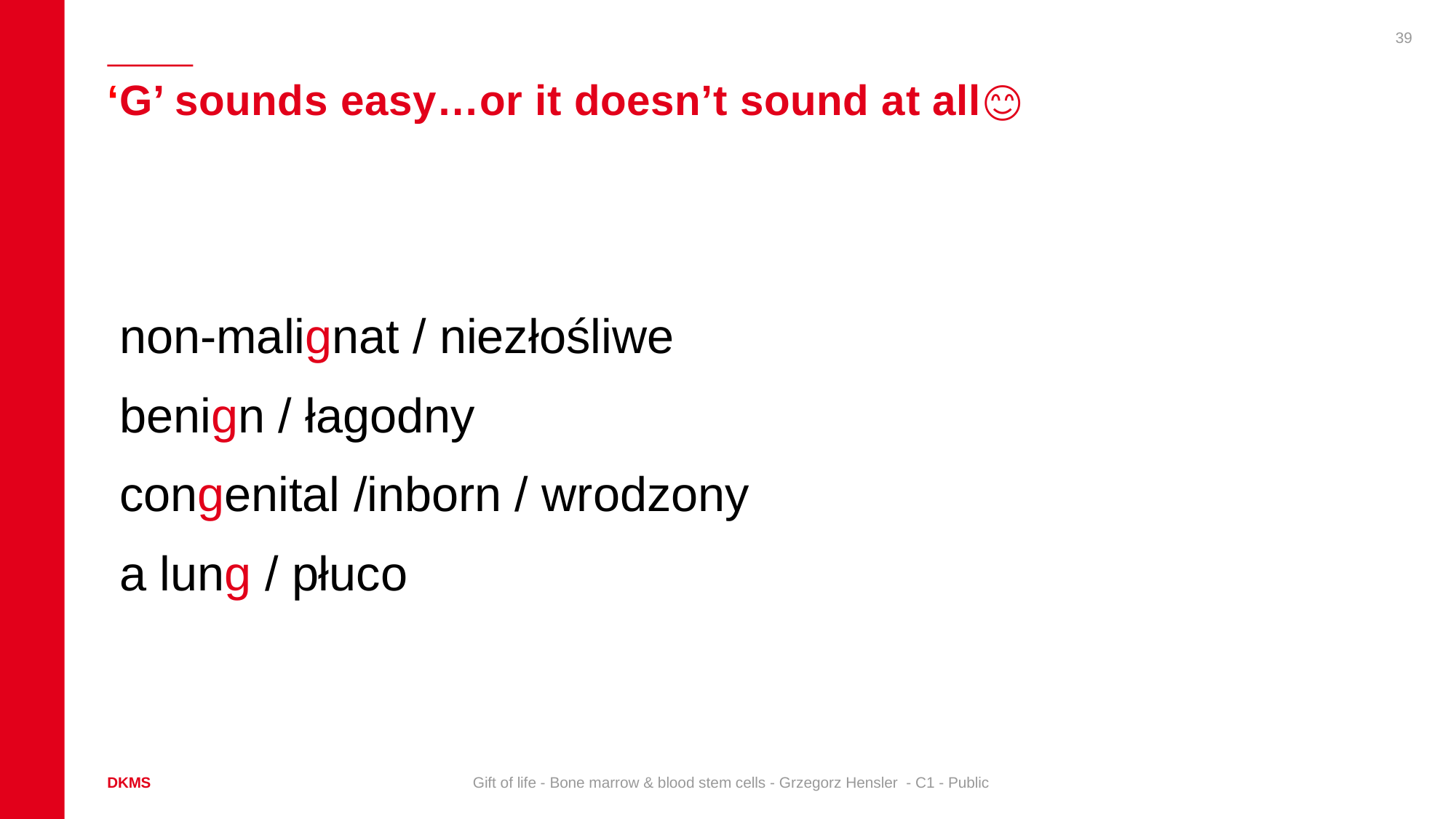

39
# ‘G’ sounds easy…or it doesn’t sound at all😊
non-malignat / niezłośliwe
benign / łagodny
congenital /inborn / wrodzony
a lung / płuco

Gift of life - Bone marrow & blood stem cells - Grzegorz Hensler  - C1 - Public